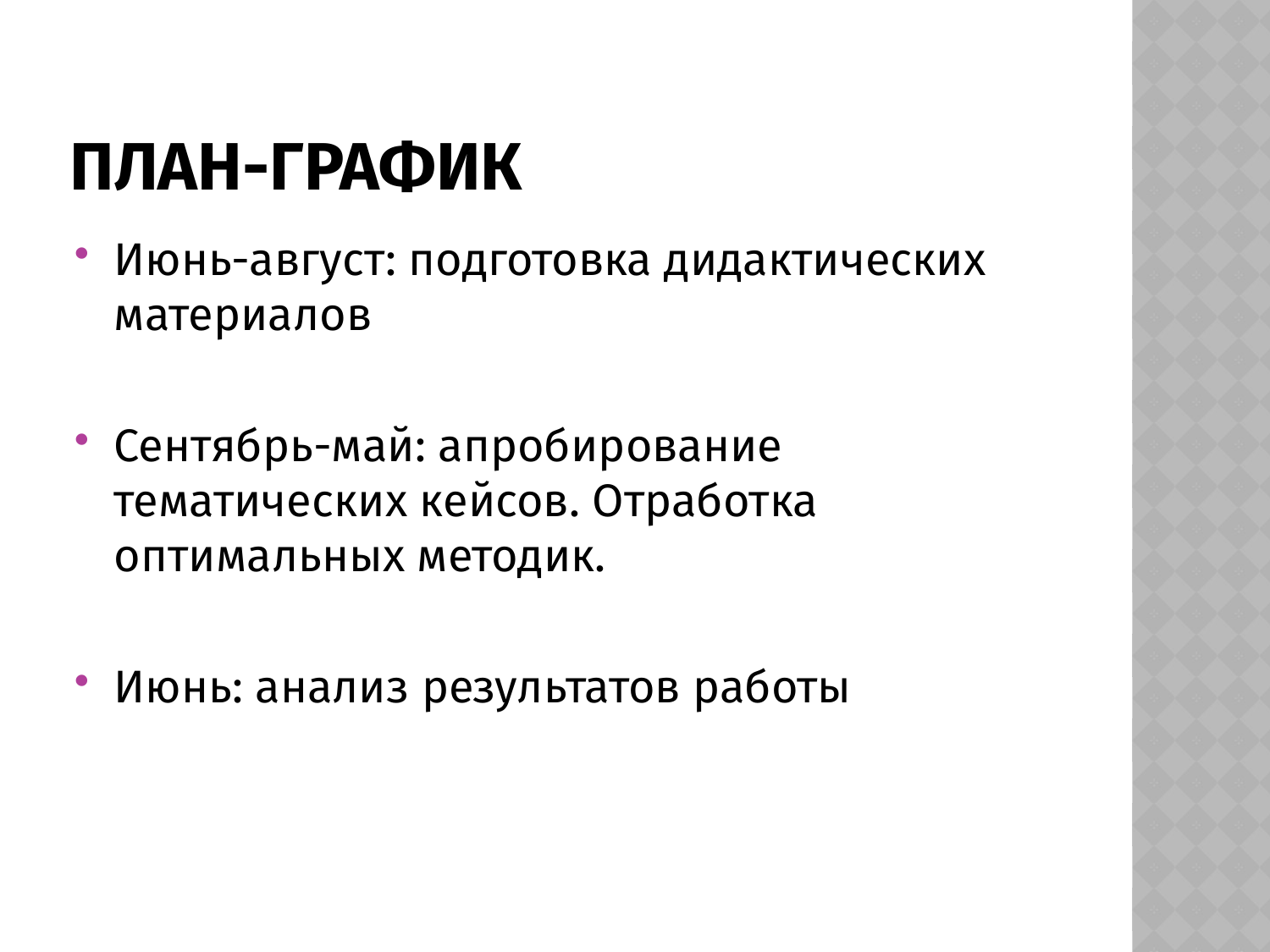

# План-график
Июнь-август: подготовка дидактических материалов

Сентябрь-май: апробирование тематических кейсов. Отработка оптимальных методик.

Июнь: анализ результатов работы